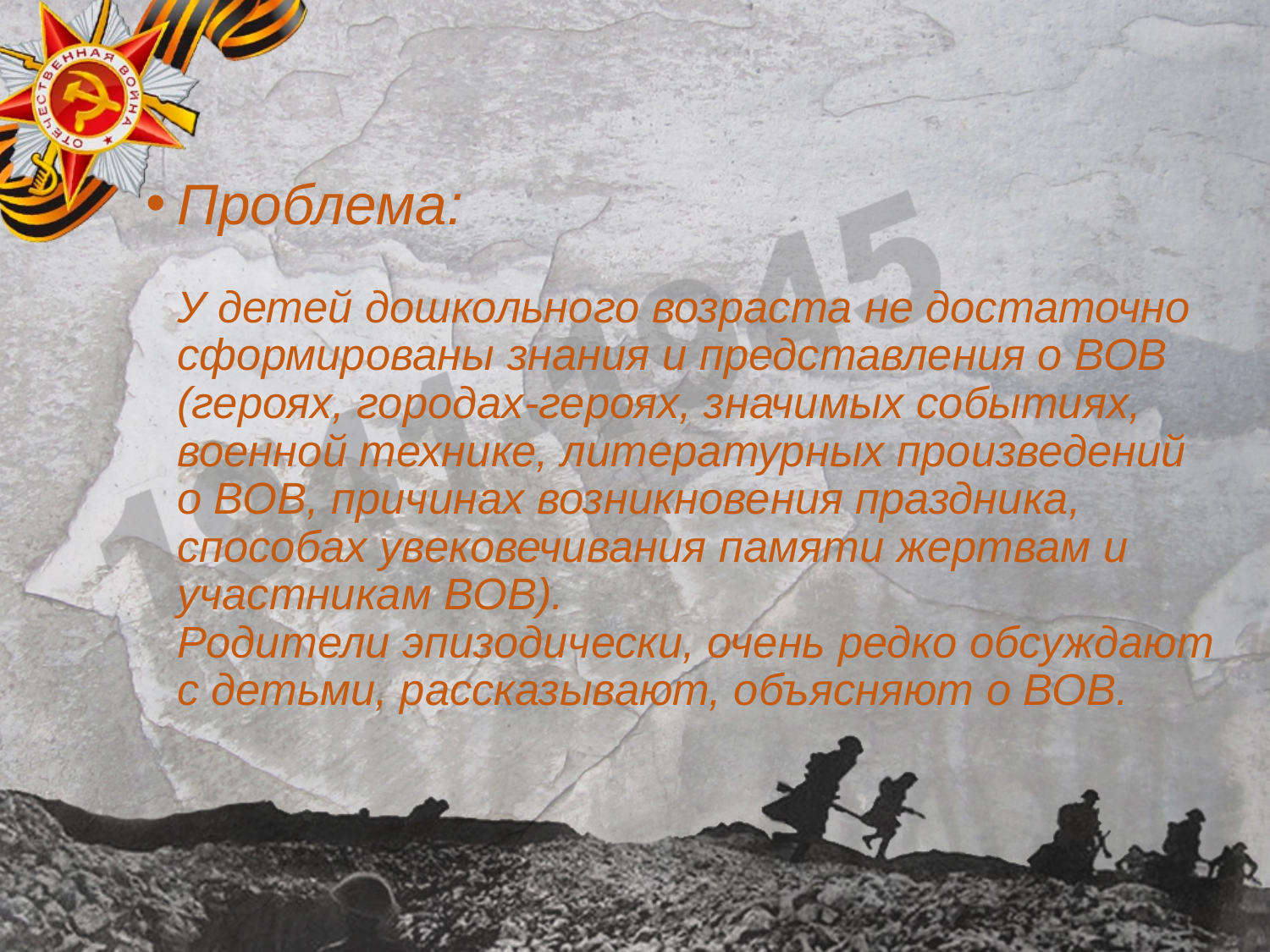

Проблема:
У детей дошкольного возраста не достаточно сформированы знания и представления о ВОВ (героях, городах-героях, значимых событиях, военной технике, литературных произведений о ВОВ, причинах возникновения праздника, способах увековечивания памяти жертвам и участникам ВОВ).
Родители эпизодически, очень редко обсуждают с детьми, рассказывают, объясняют о ВОВ.